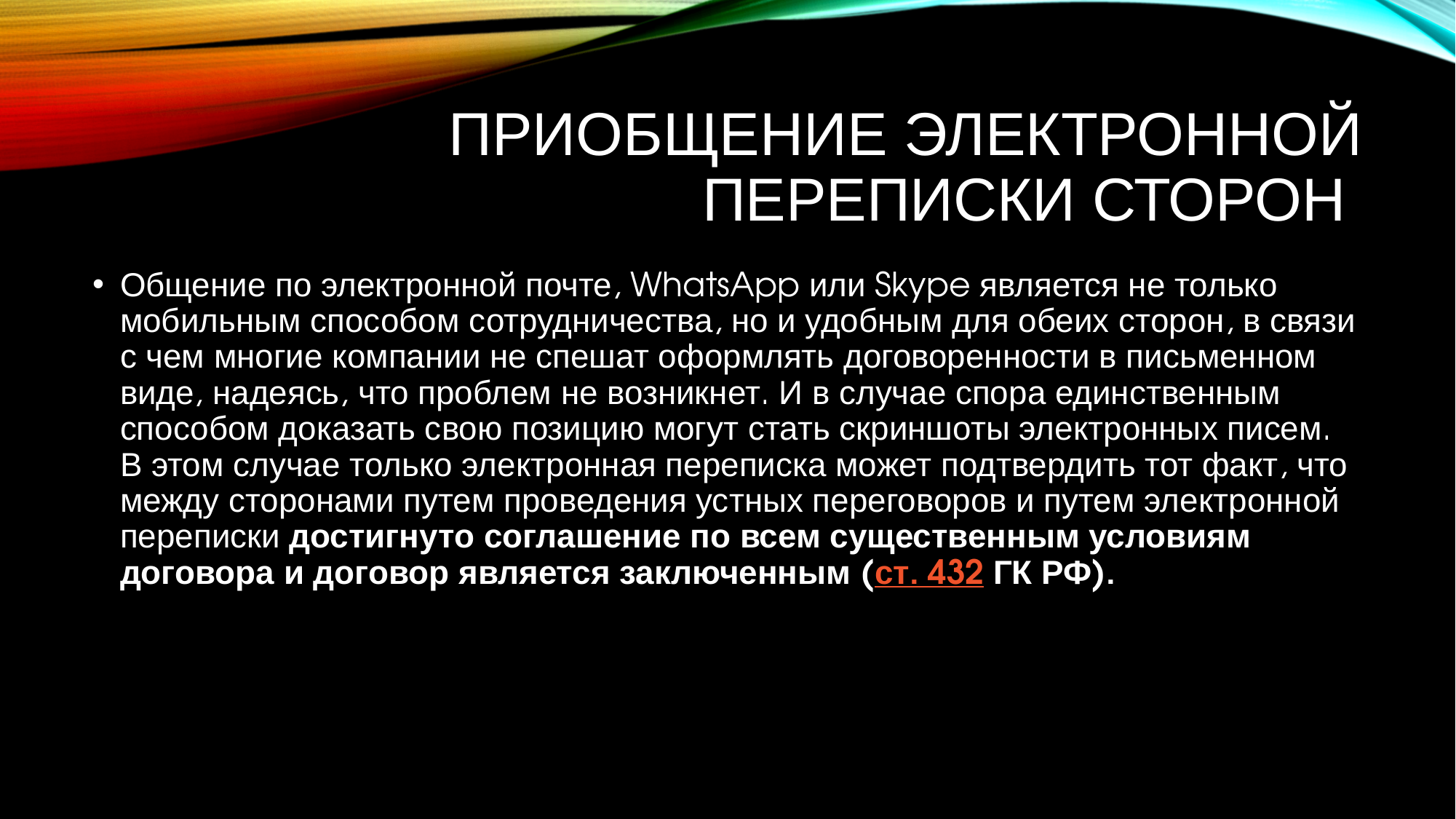

# Приобщение электронной переписки сторон
Общение по электронной почте, WhatsApp или Skype является не только мобильным способом сотрудничества, но и удобным для обеих сторон, в связи с чем многие компании не спешат оформлять договоренности в письменном виде, надеясь, что проблем не возникнет. И в случае спора единственным способом доказать свою позицию могут стать скриншоты электронных писем. В этом случае только электронная переписка может подтвердить тот факт, что между сторонами путем проведения устных переговоров и путем электронной переписки достигнуто соглашение по всем существенным условиям договора и договор является заключенным (ст. 432 ГК РФ).